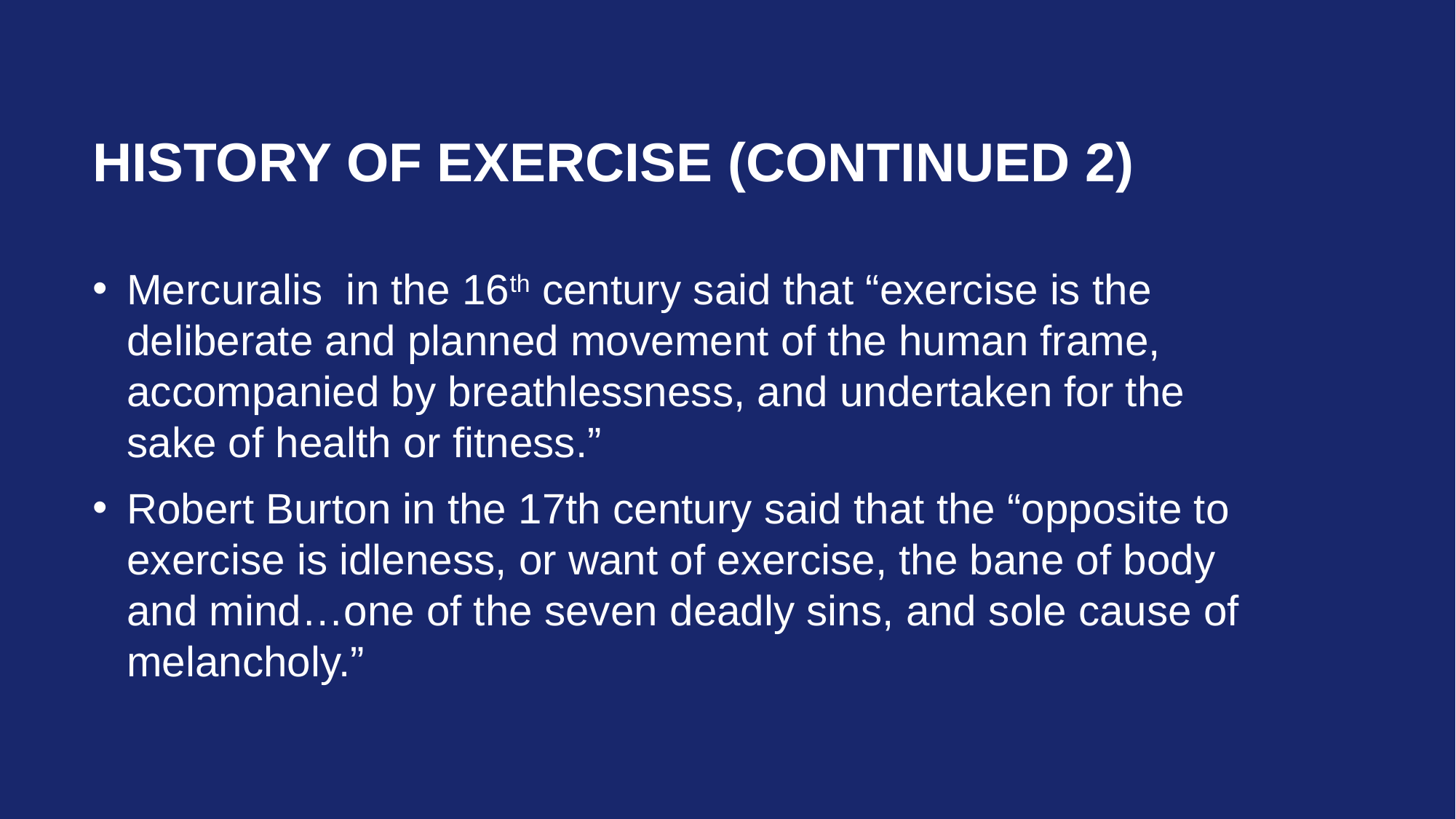

# History of exercise (Continued 2)
Mercuralis  in the 16th century said that “exercise is the deliberate and planned movement of the human frame, accompanied by breathlessness, and undertaken for the sake of health or fitness.”
Robert Burton in the 17th century said that the “opposite to exercise is idleness, or want of exercise, the bane of body and mind…one of the seven deadly sins, and sole cause of melancholy.”